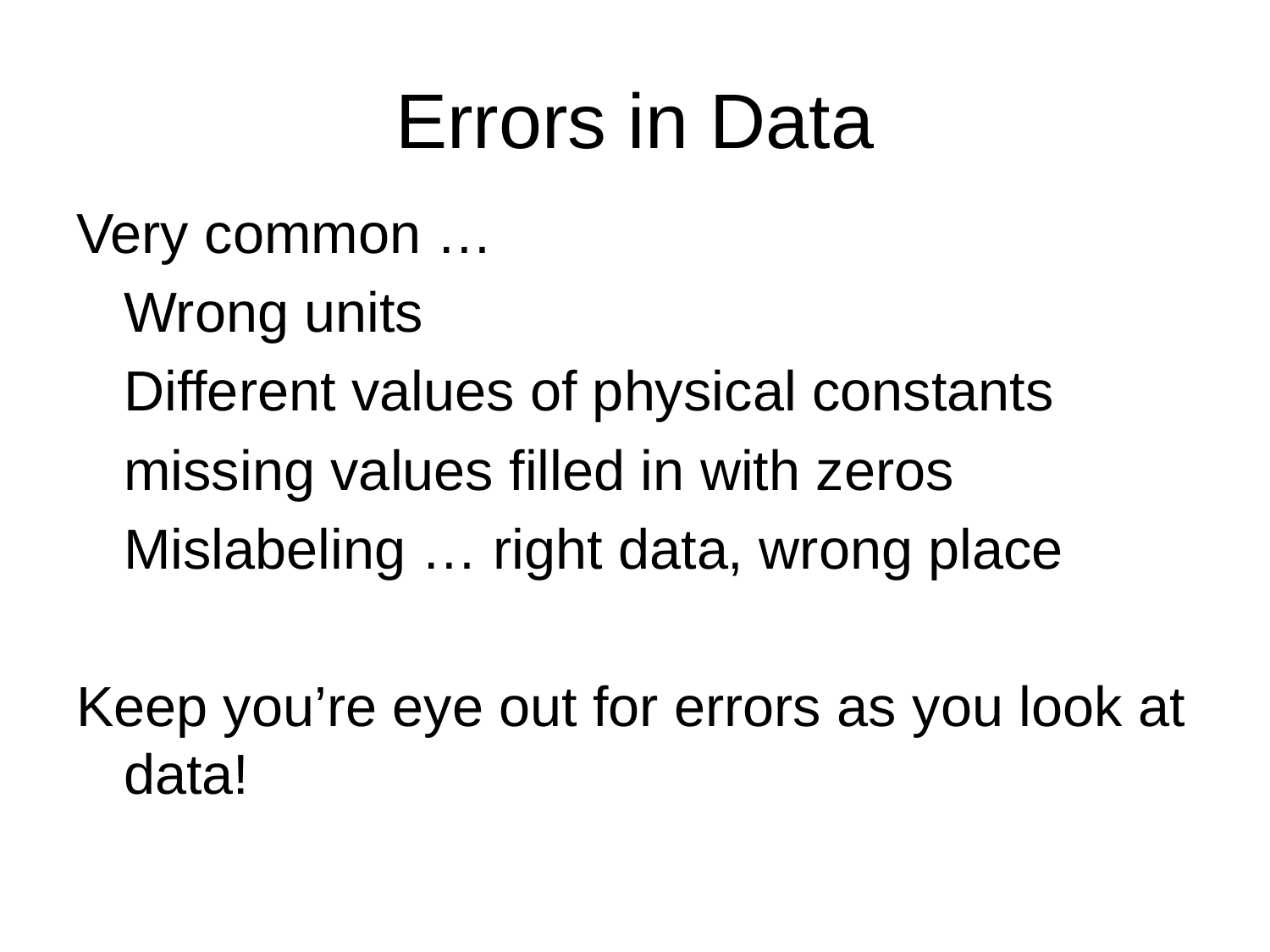

# Errors in Data
Very common …
	Wrong units
	Different values of physical constants
	missing values filled in with zeros
	Mislabeling … right data, wrong place

Keep you’re eye out for errors as you look at data!